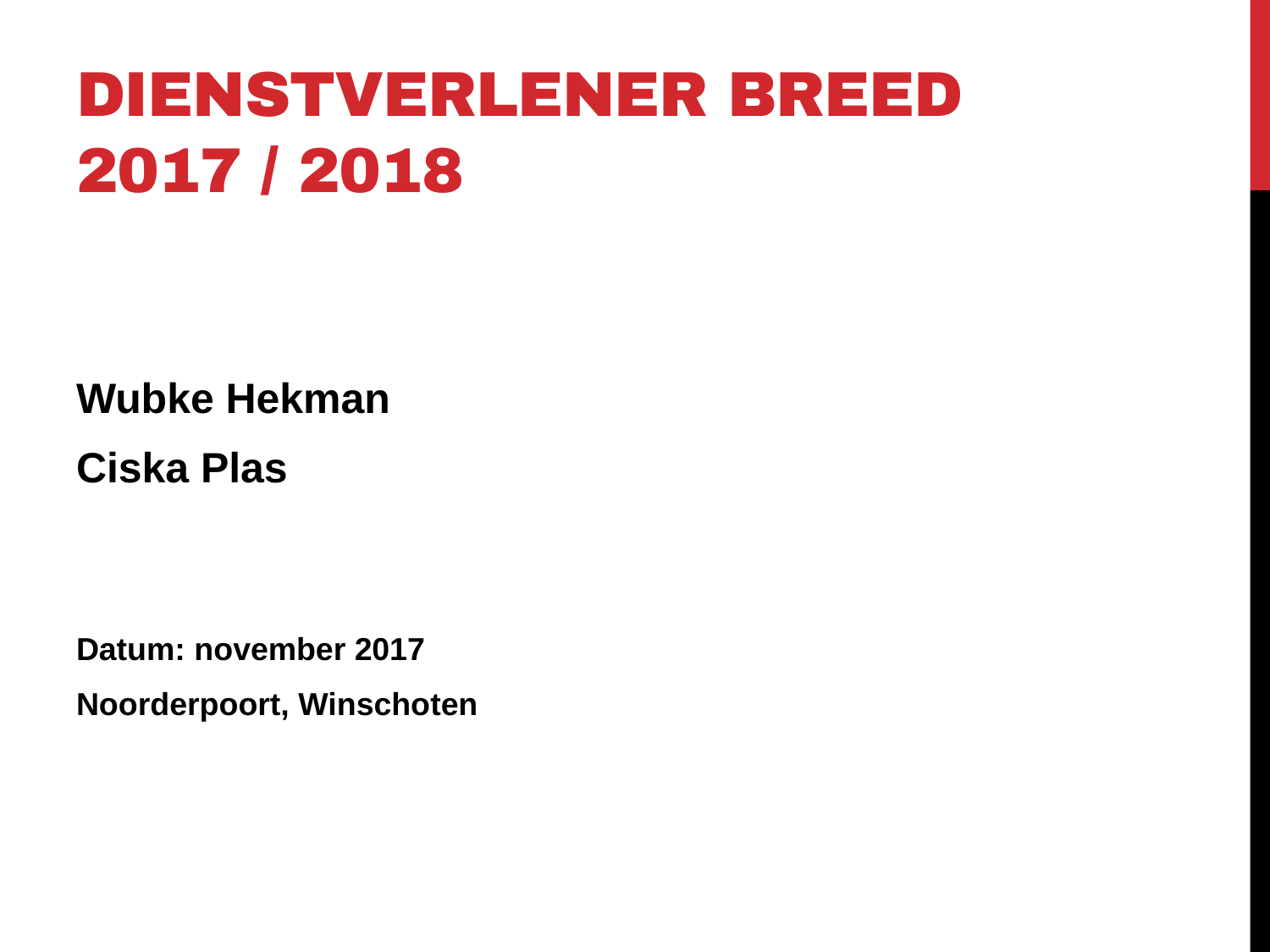

# Dienstverlener Breed 2017 / 2018

Wubke Hekman
Ciska Plas

Datum: november 2017
Noorderpoort, Winschoten